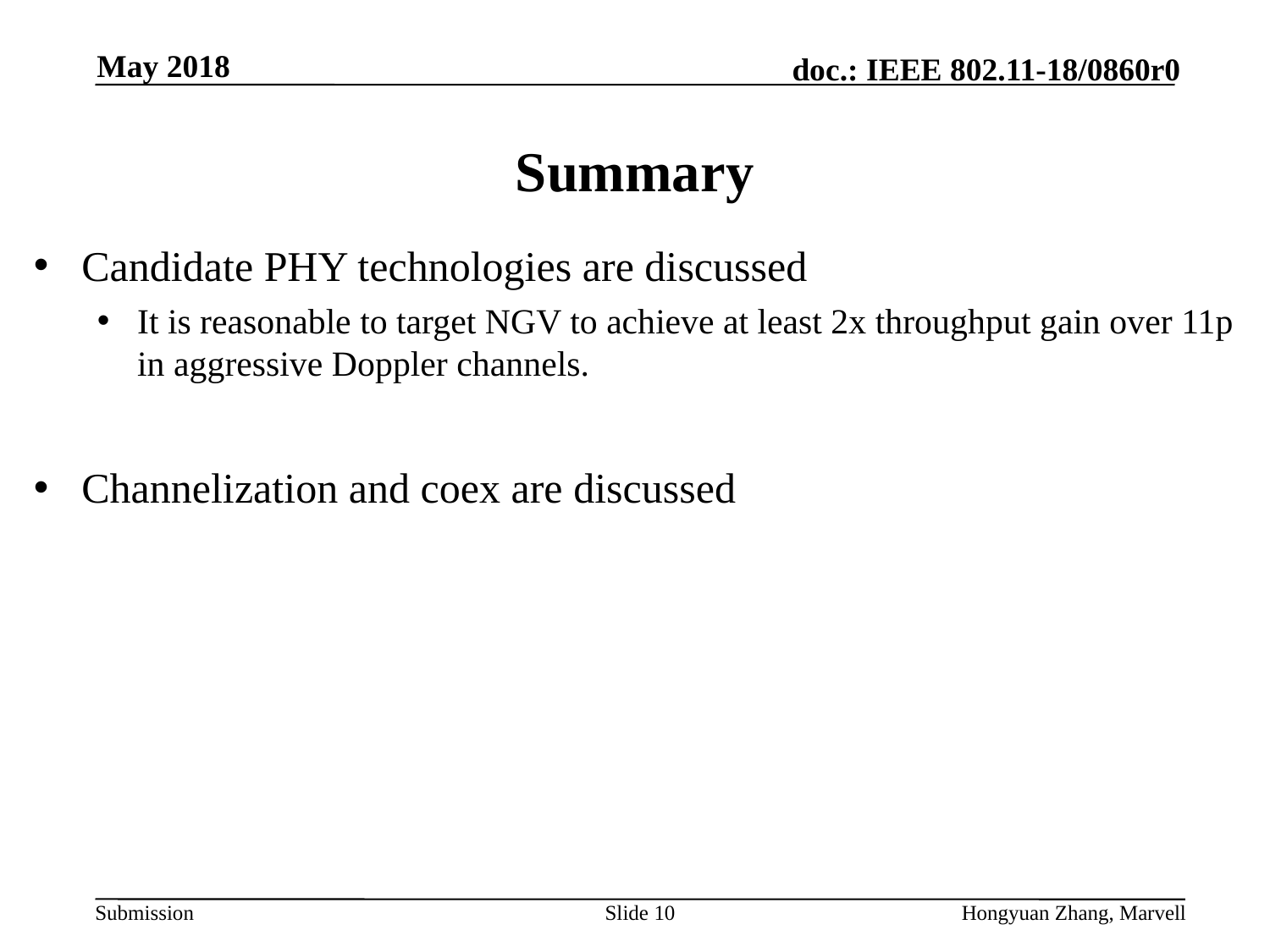

May 2018
# Summary
Candidate PHY technologies are discussed
It is reasonable to target NGV to achieve at least 2x throughput gain over 11p in aggressive Doppler channels.

Channelization and coex are discussed
Slide 10
Hongyuan Zhang, Marvell